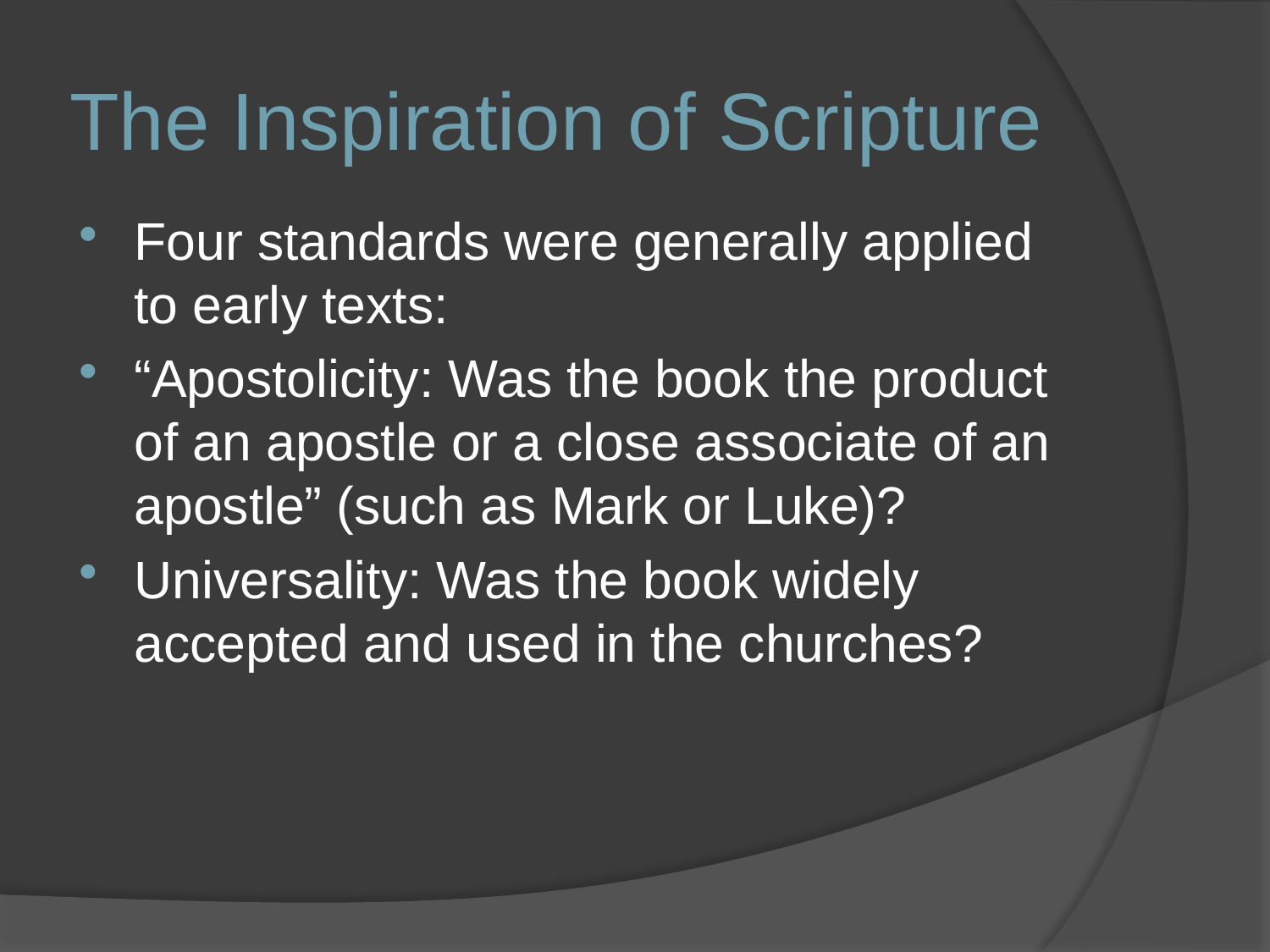

# The Inspiration of Scripture
Four standards were generally applied to early texts:
“Apostolicity: Was the book the product of an apostle or a close associate of an apostle” (such as Mark or Luke)?
Universality: Was the book widely accepted and used in the churches?